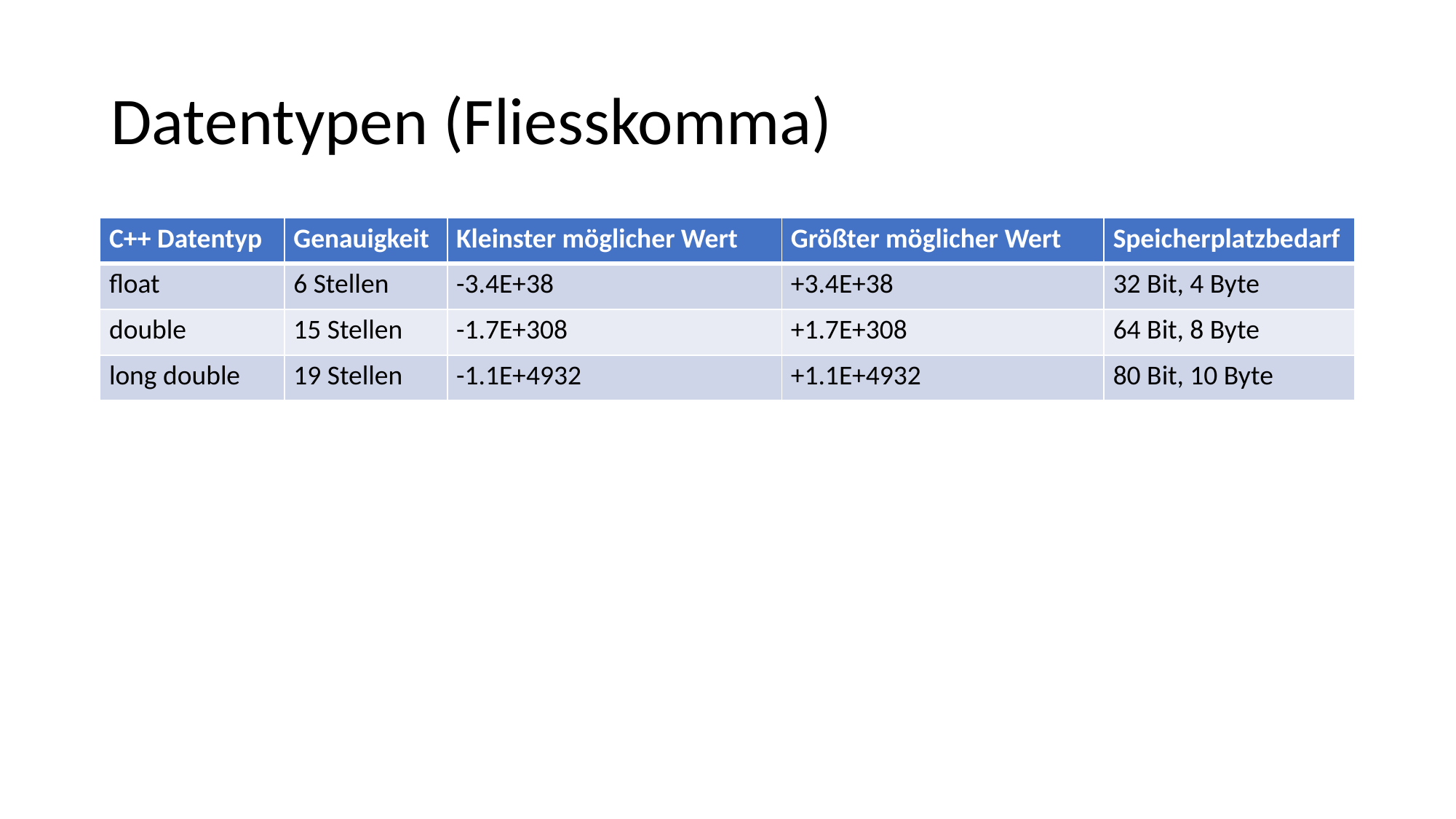

# Datentypen (Fliesskomma)
| C++ Datentyp | Genauigkeit | Kleinster möglicher Wert | Größter möglicher Wert | Speicherplatzbedarf |
| --- | --- | --- | --- | --- |
| float | 6 Stellen | -3.4E+38 | +3.4E+38 | 32 Bit, 4 Byte |
| double | 15 Stellen | -1.7E+308 | +1.7E+308 | 64 Bit, 8 Byte |
| long double | 19 Stellen | -1.1E+4932 | +1.1E+4932 | 80 Bit, 10 Byte |